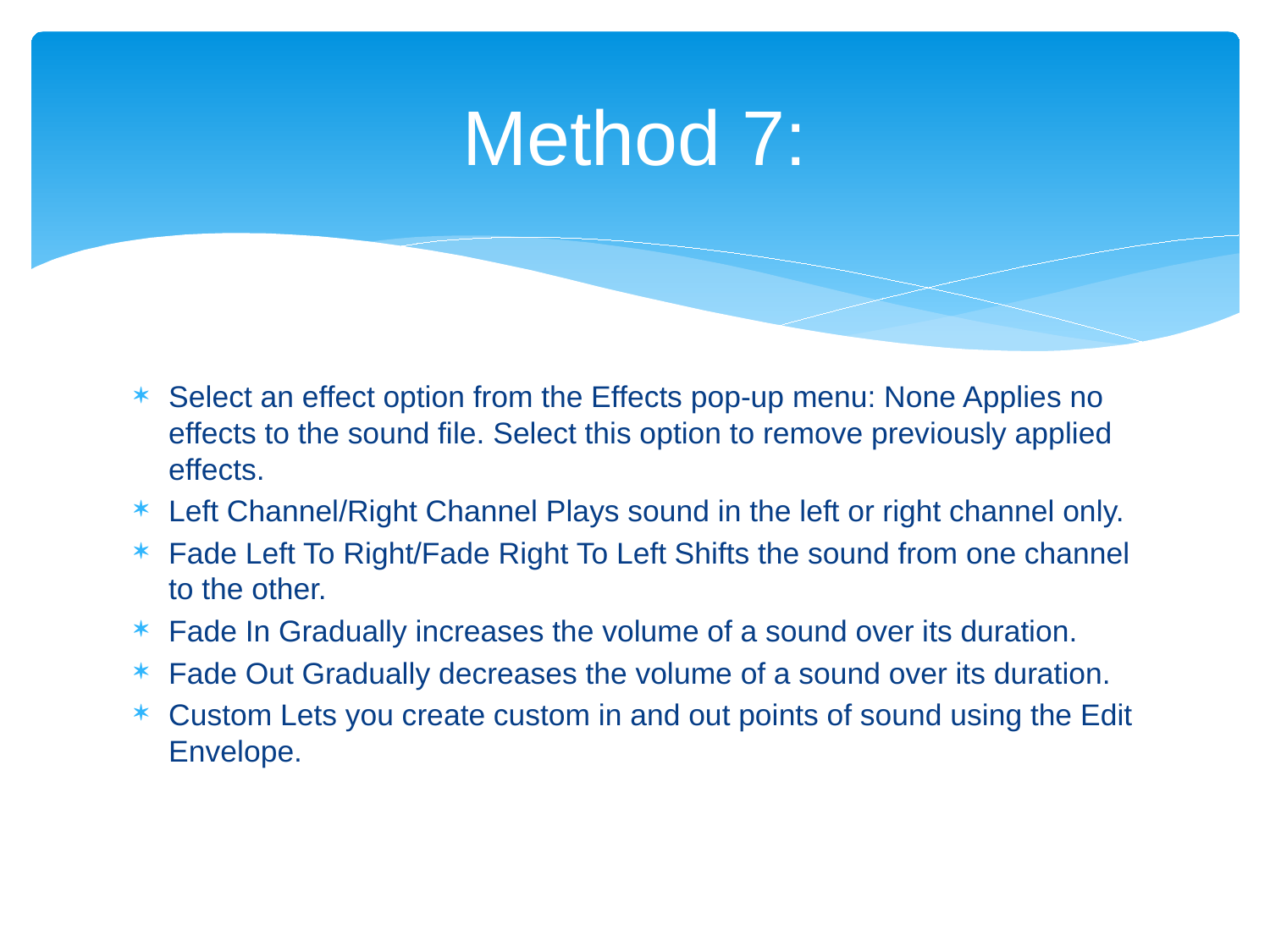

# Method 7:
Select an effect option from the Effects pop-up menu: None Applies no effects to the sound file. Select this option to remove previously applied effects.
Left Channel/Right Channel Plays sound in the left or right channel only.
Fade Left To Right/Fade Right To Left Shifts the sound from one channel to the other.
Fade In Gradually increases the volume of a sound over its duration.
Fade Out Gradually decreases the volume of a sound over its duration.
Custom Lets you create custom in and out points of sound using the Edit Envelope.